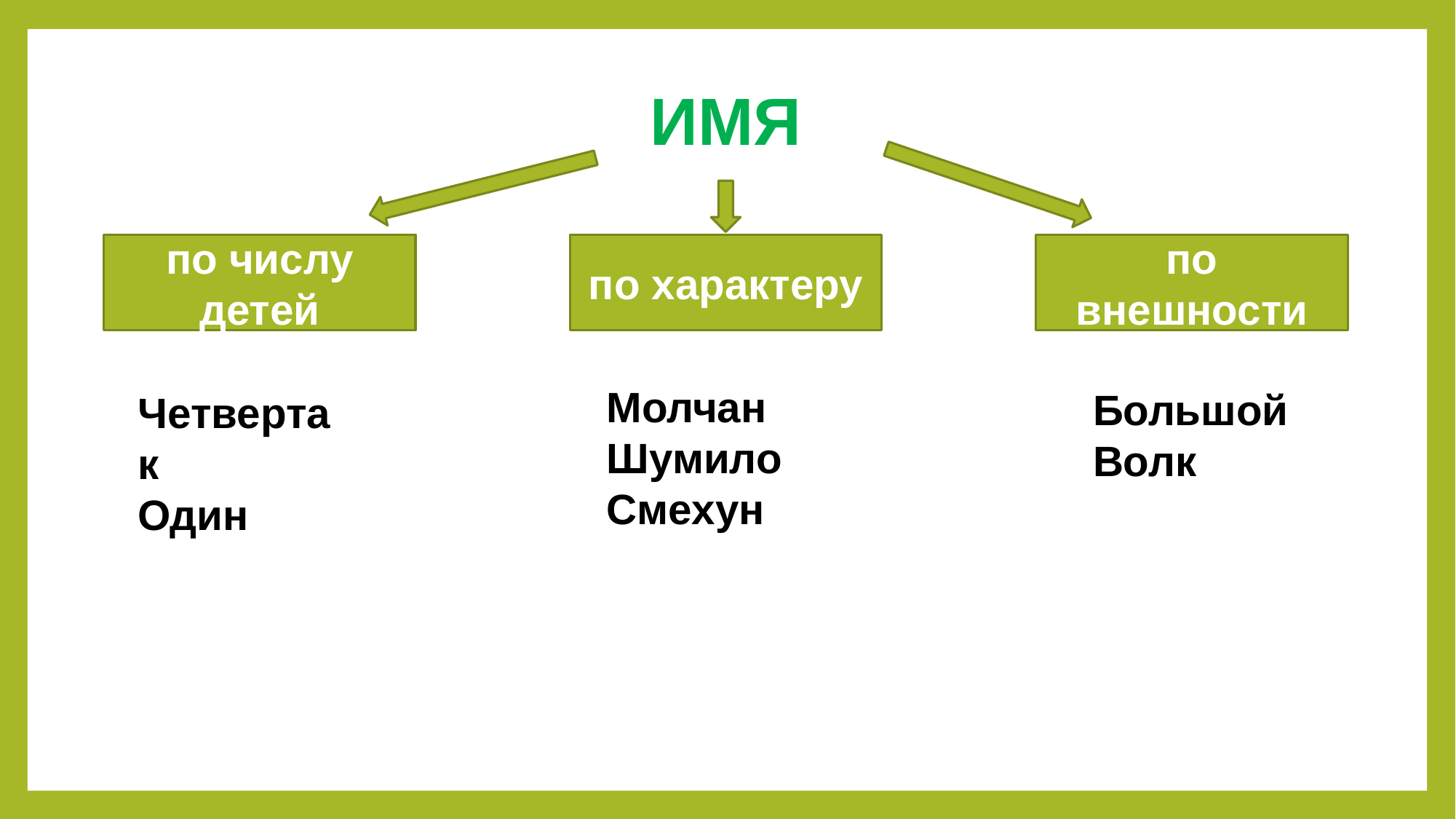

# ИМЯ

по числу детей
по характеру
по внешности
Молчан
Шумило
Смехун

Большой
Волк

Четвертак
Один